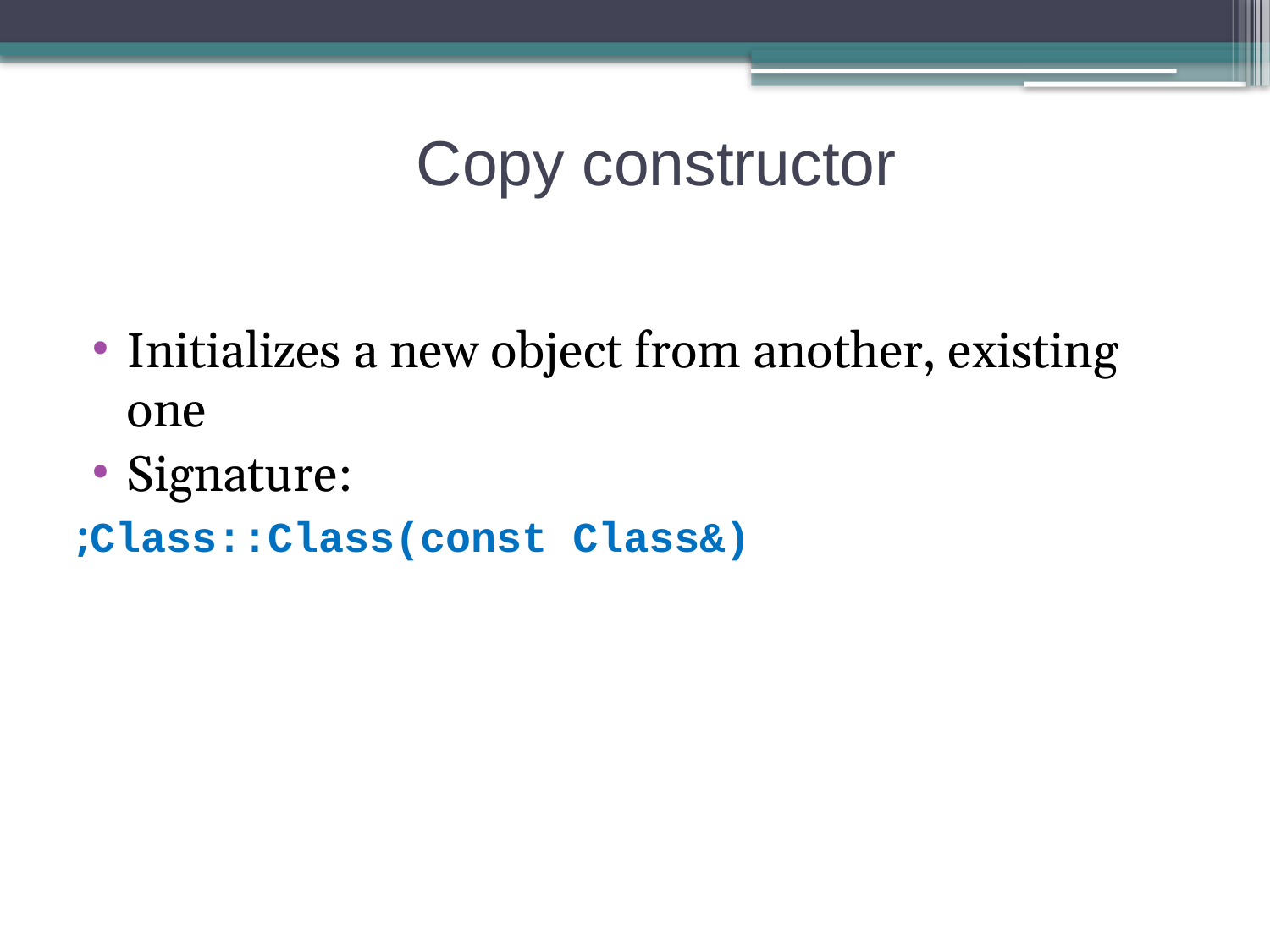

# Copy constructor
Initializes a new object from another, existing one
Signature:
 Class::Class(const Class&);
37